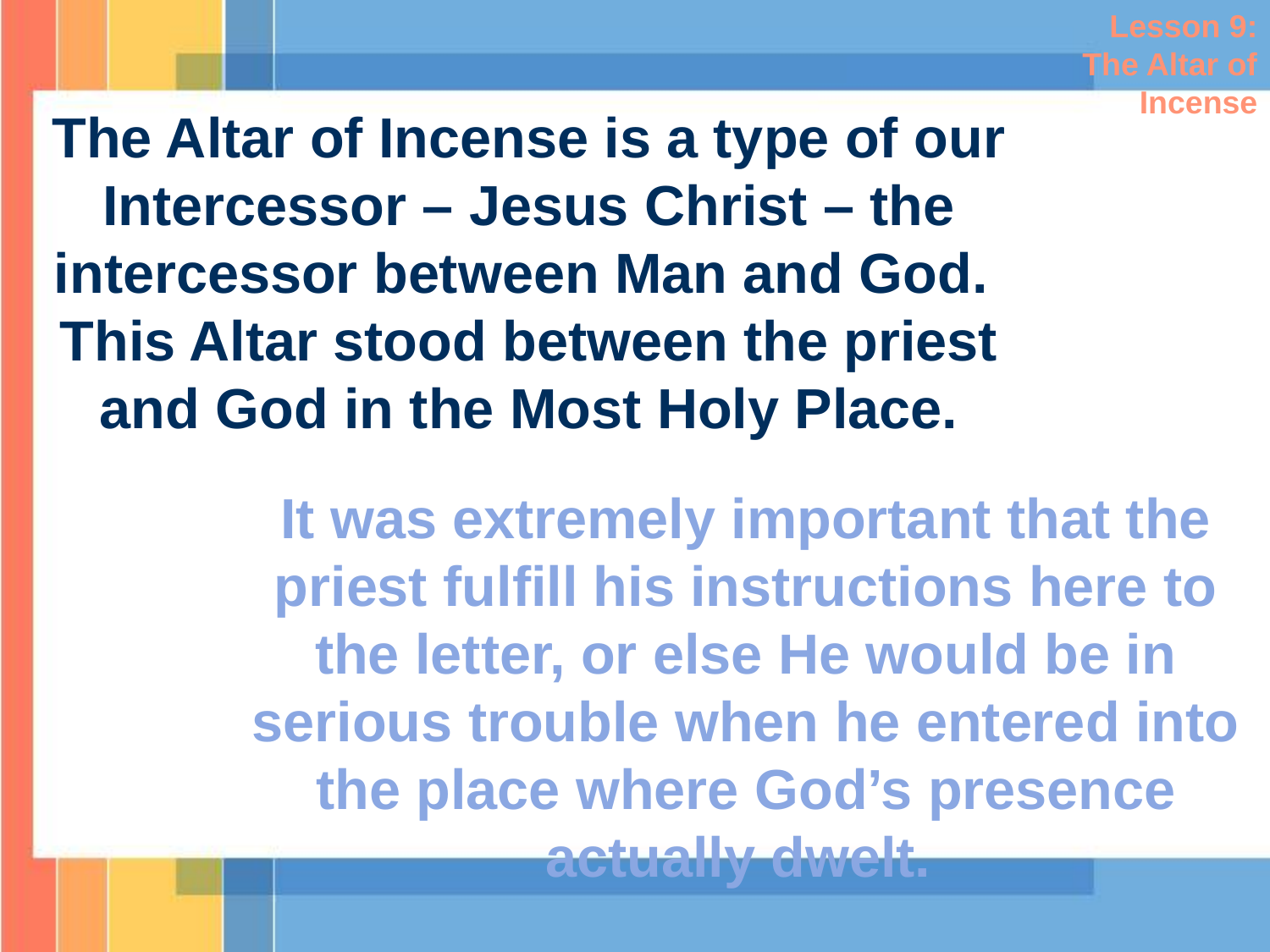

Lesson 9: The Altar of Incense
The Altar of Incense is a type of our Intercessor – Jesus Christ – the intercessor between Man and God.  This Altar stood between the priest and God in the Most Holy Place.
It was extremely important that the priest fulfill his instructions here to the letter, or else He would be in serious trouble when he entered into the place where God’s presence actually dwelt.